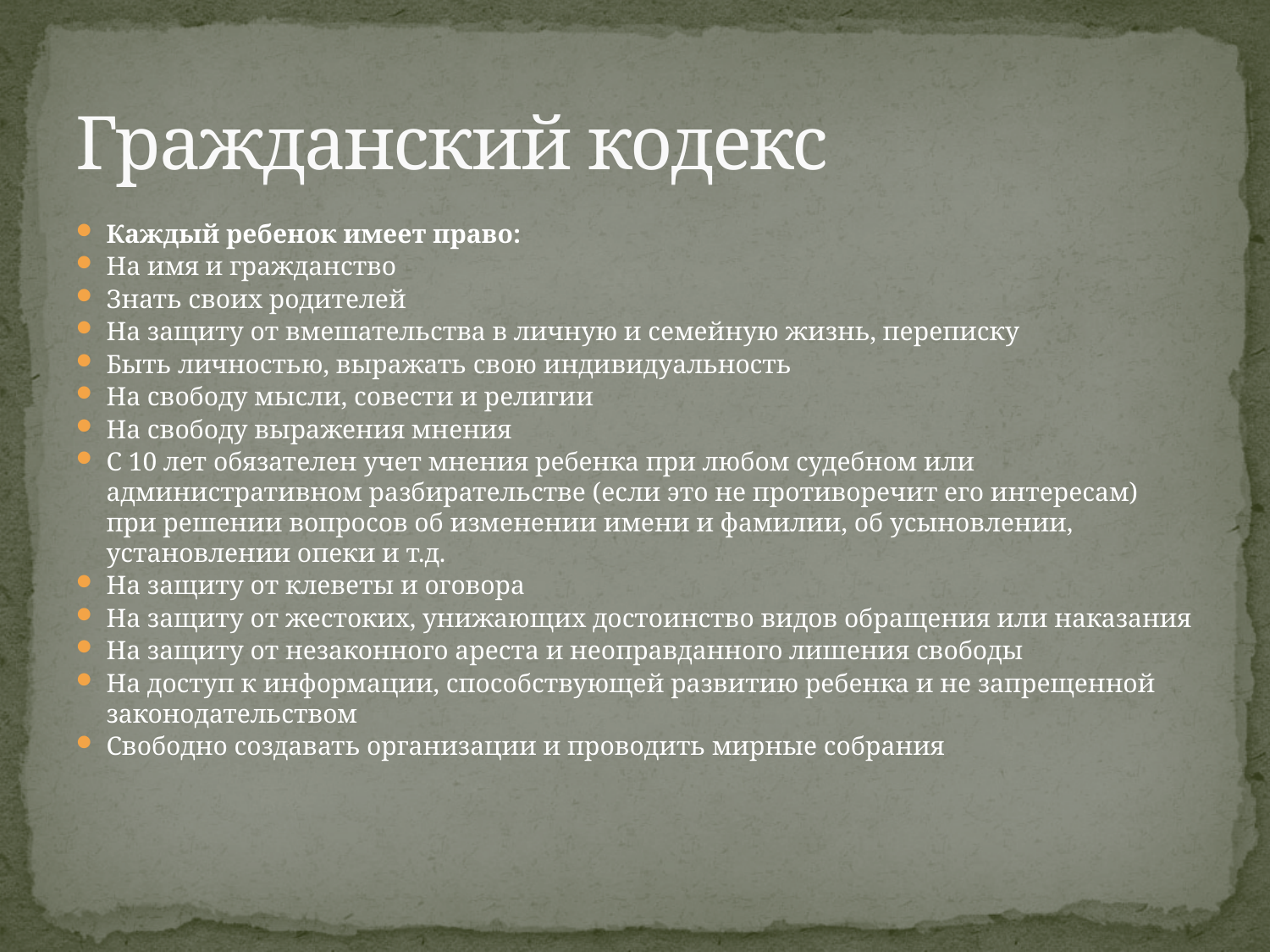

# Гражданский кодекс
Каждый ребенок имеет право:
На имя и гражданство
Знать своих родителей
На защиту от вмешательства в личную и семейную жизнь, переписку
Быть личностью, выражать свою индивидуальность
На свободу мысли, совести и религии
На свободу выражения мнения
С 10 лет обязателен учет мнения ребенка при любом судебном или административном разбирательстве (если это не противоречит его интересам) при решении вопросов об изменении имени и фамилии, об усыновлении, установлении опеки и т.д.
На защиту от клеветы и оговора
На защиту от жестоких, унижающих достоинство видов обращения или наказания
На защиту от незаконного ареста и неоправданного лишения свободы
На доступ к информации, способствующей развитию ребенка и не запрещенной законодательством
Свободно создавать организации и проводить мирные собрания